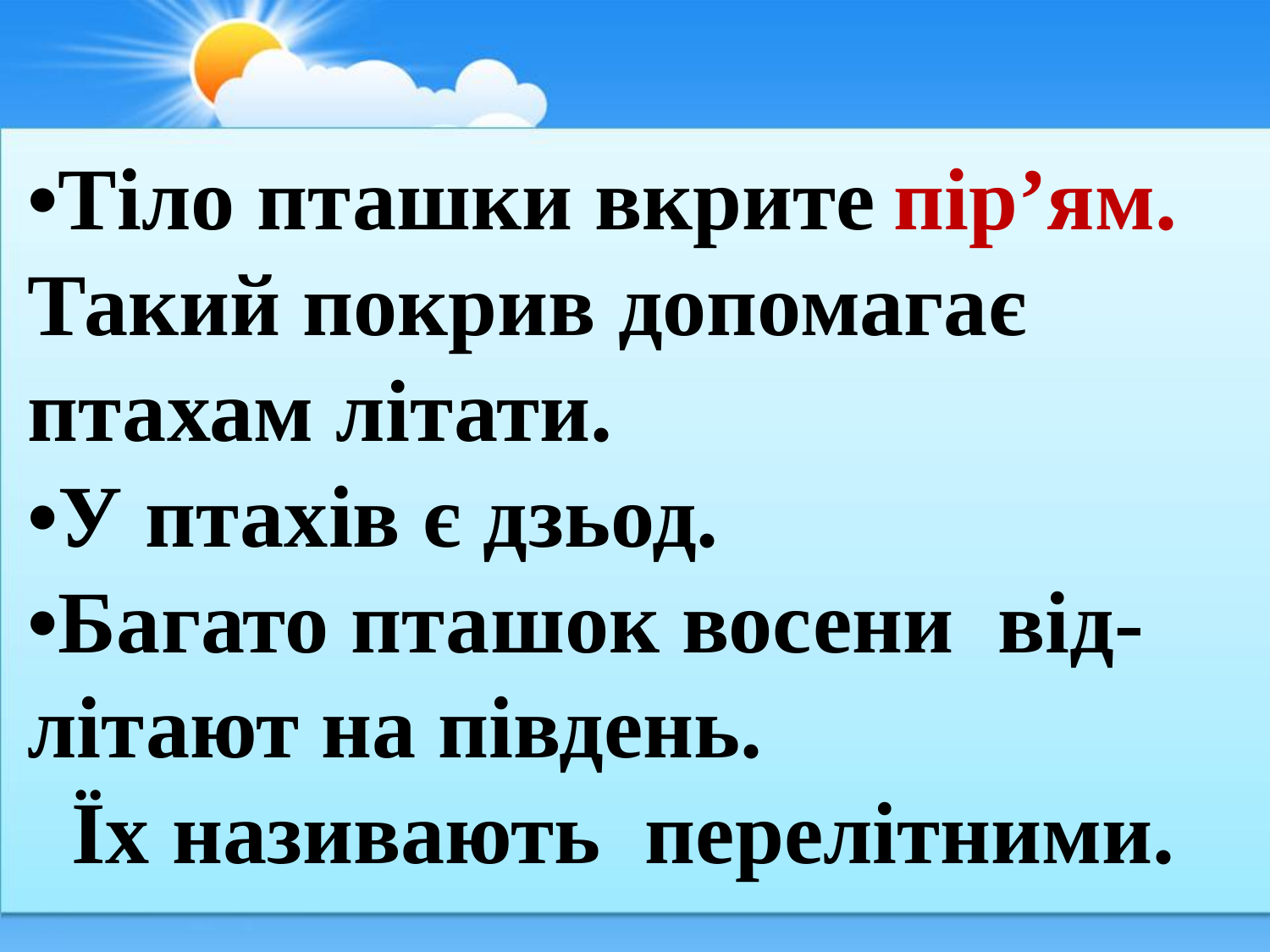

•Тіло пташки вкрите
Такий покрив допомагає птахам літати.
•У птахів є дзьод.
•Багато пташок восени  від-літают на південь.
  Їх називають  перелітними.
пір’ям.